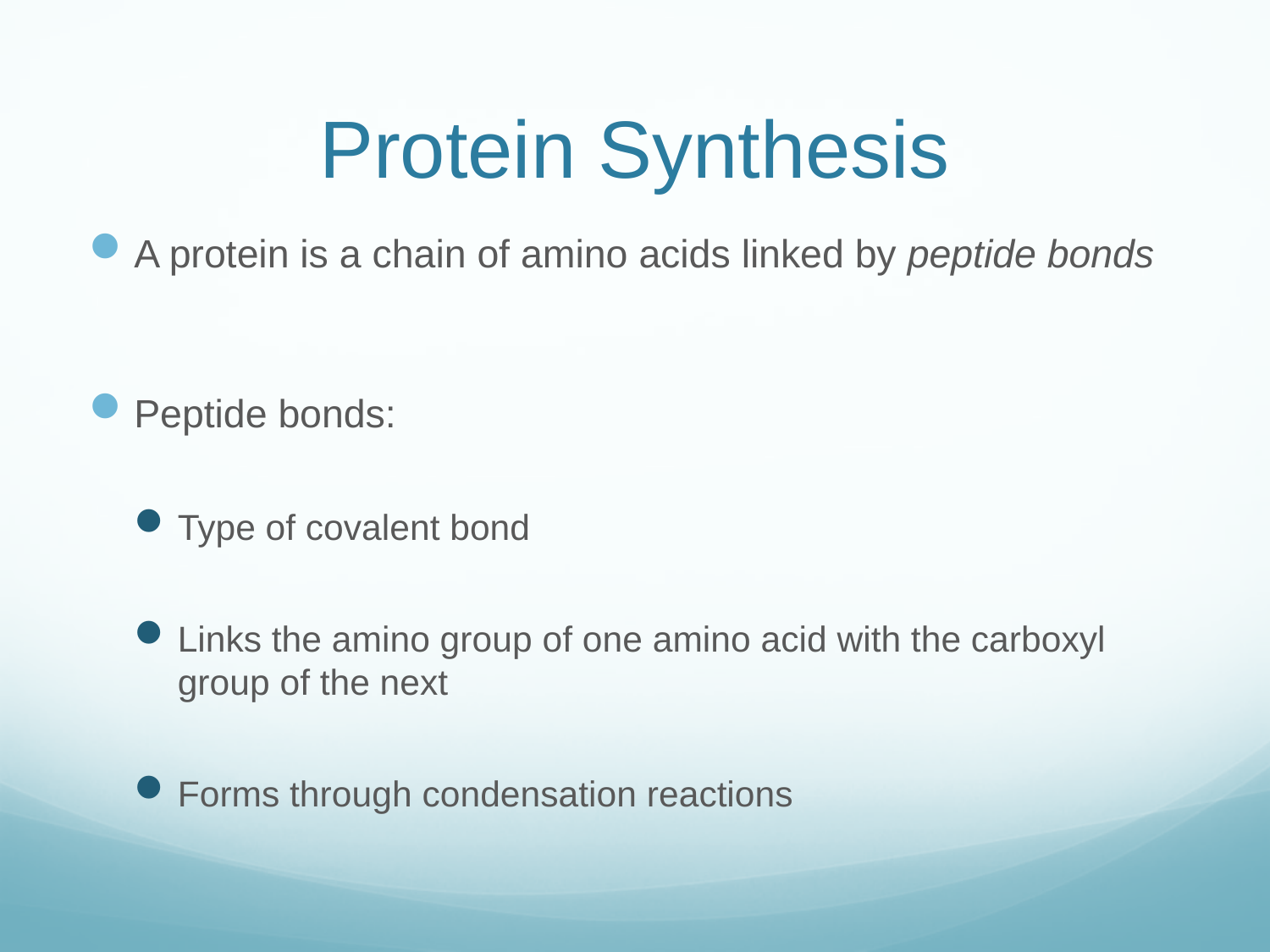

# Protein Synthesis
A protein is a chain of amino acids linked by peptide bonds

Peptide bonds:

Type of covalent bond

Links the amino group of one amino acid with the carboxyl group of the next

Forms through condensation reactions